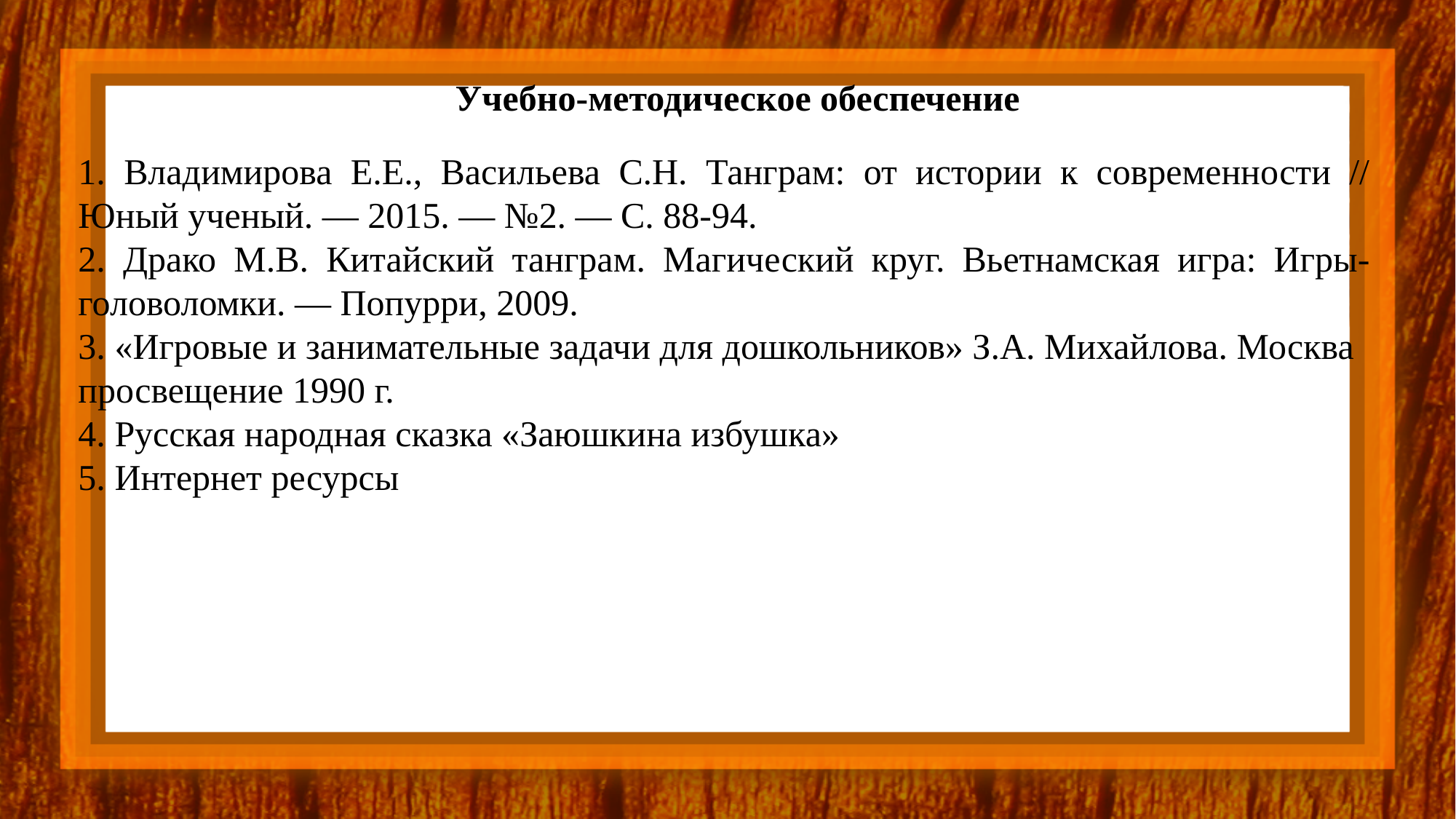

Учебно-методическое обеспечение
1. Владимирова Е.Е., Васильева С.Н. Танграм: от истории к современности // Юный ученый. — 2015. — №2. — С. 88-94.
2. Драко М.В. Китайский танграм. Магический круг. Вьетнамская игра: Игры-головоломки. — Попурри, 2009.
3. «Игровые и занимательные задачи для дошкольников» З.А. Михайлова. Москва просвещение 1990 г.
4. Русская народная сказка «Заюшкина избушка»
5. Интернет ресурсы